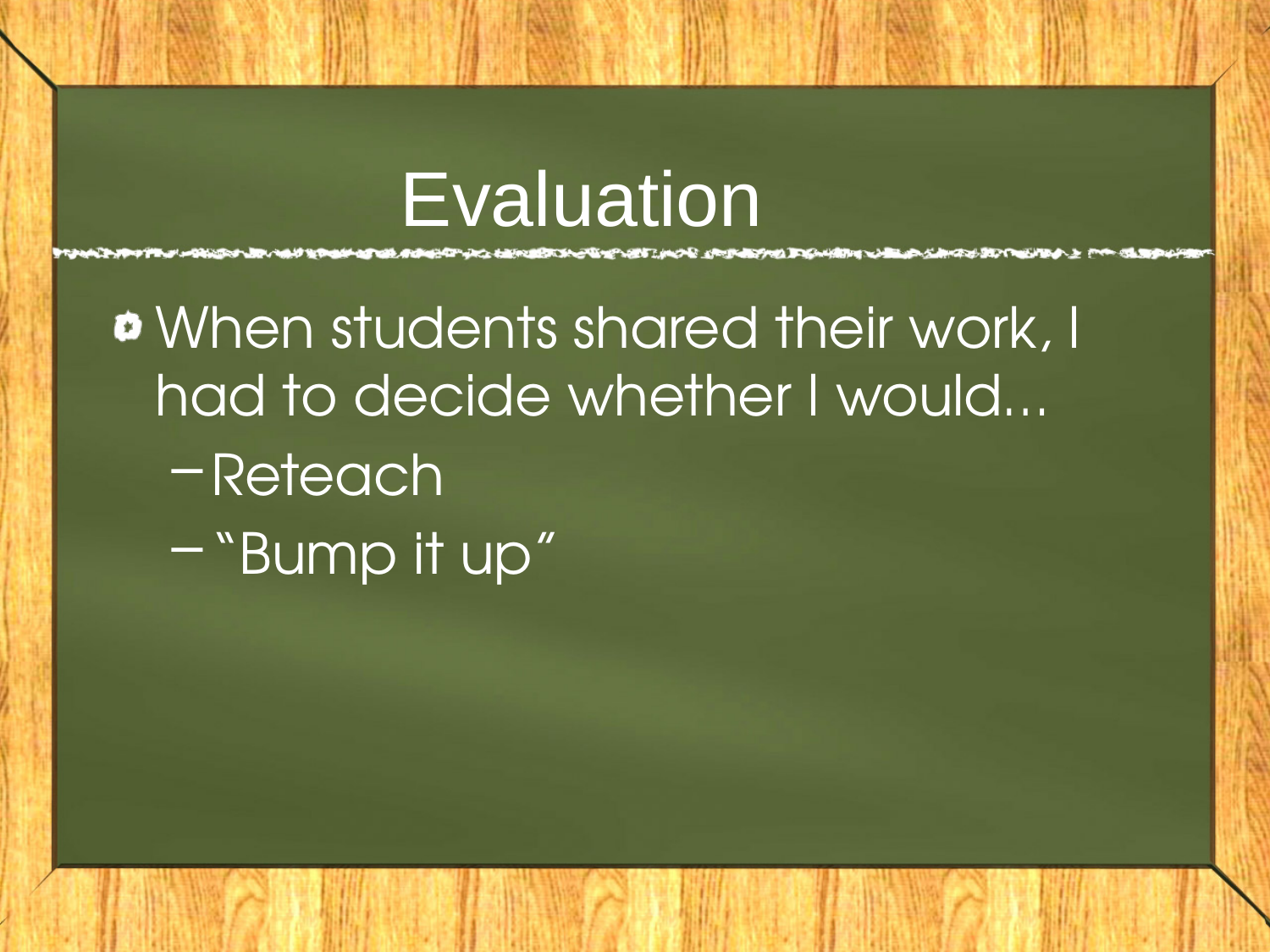

# Evaluation
When students shared their work, I had to decide whether I would…
Reteach
“Bump it up”